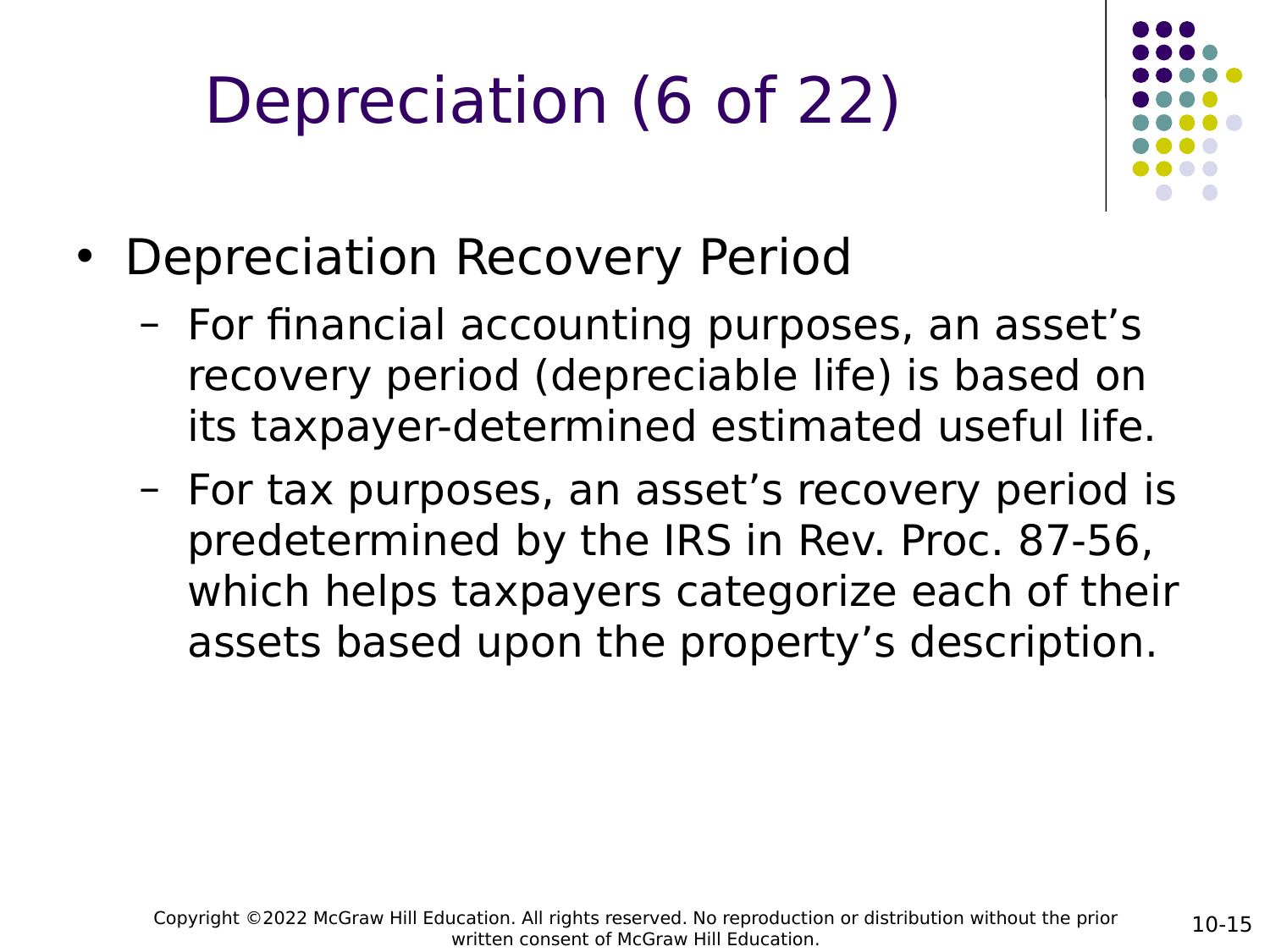

# Depreciation (6 of 22)
Depreciation Recovery Period
For financial accounting purposes, an asset’s recovery period (depreciable life) is based on its taxpayer-determined estimated useful life.
For tax purposes, an asset’s recovery period is predetermined by the IRS in Rev. Proc. 87-56, which helps taxpayers categorize each of their assets based upon the property’s description.
10-15